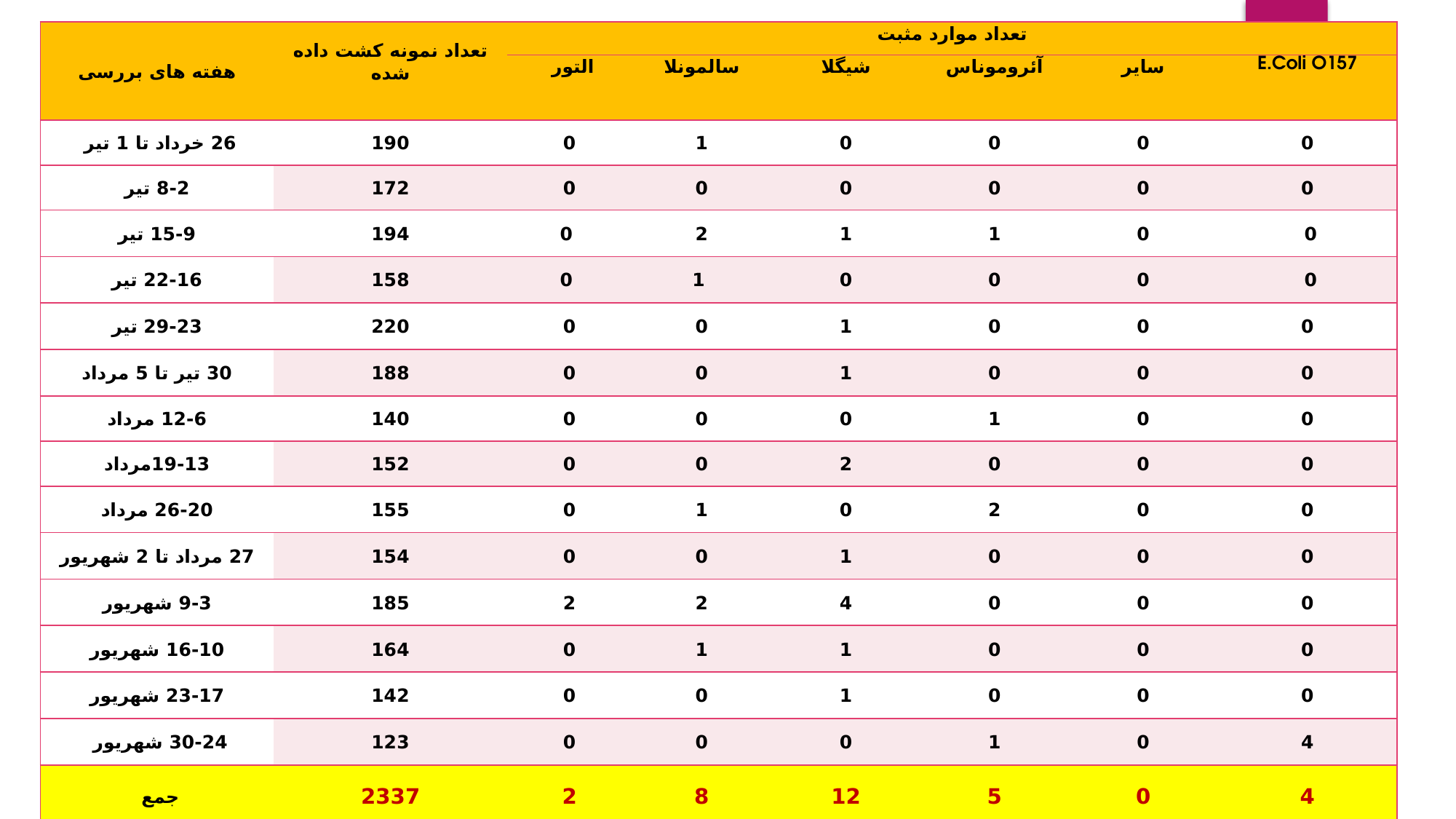

| هفته های بررسی | تعداد نمونه کشت داده شده | تعداد موارد مثبت |  |  |  |  |  |
| --- | --- | --- | --- | --- | --- | --- | --- |
|  |  | التور | سالمونلا | شیگلا | آئروموناس | سایر | E.Coli O157 |
| 26 خرداد تا 1 تیر | 190 | 0 | 1 | 0 | 0 | 0 | 0 |
| 8-2 تیر | 172 | 0 | 0 | 0 | 0 | 0 | 0 |
| 15-9 تیر | 194 | 0 | 2 | 1 | 1 | 0 | 0 |
| 22-16 تیر | 158 | 0 | 1 | 0 | 0 | 0 | 0 |
| 29-23 تیر | 220 | 0 | 0 | 1 | 0 | 0 | 0 |
| 30 تیر تا 5 مرداد | 188 | 0 | 0 | 1 | 0 | 0 | 0 |
| 12-6 مرداد | 140 | 0 | 0 | 0 | 1 | 0 | 0 |
| 19-13مرداد | 152 | 0 | 0 | 2 | 0 | 0 | 0 |
| 26-20 مرداد | 155 | 0 | 1 | 0 | 2 | 0 | 0 |
| 27 مرداد تا 2 شهریور | 154 | 0 | 0 | 1 | 0 | 0 | 0 |
| 9-3 شهریور | 185 | 2 | 2 | 4 | 0 | 0 | 0 |
| 16-10 شهریور | 164 | 0 | 1 | 1 | 0 | 0 | 0 |
| 23-17 شهریور | 142 | 0 | 0 | 1 | 0 | 0 | 0 |
| 30-24 شهریور | 123 | 0 | 0 | 0 | 1 | 0 | 4 |
| جمع | 2337 | 2 | 8 | 12 | 5 | 0 | 4 |